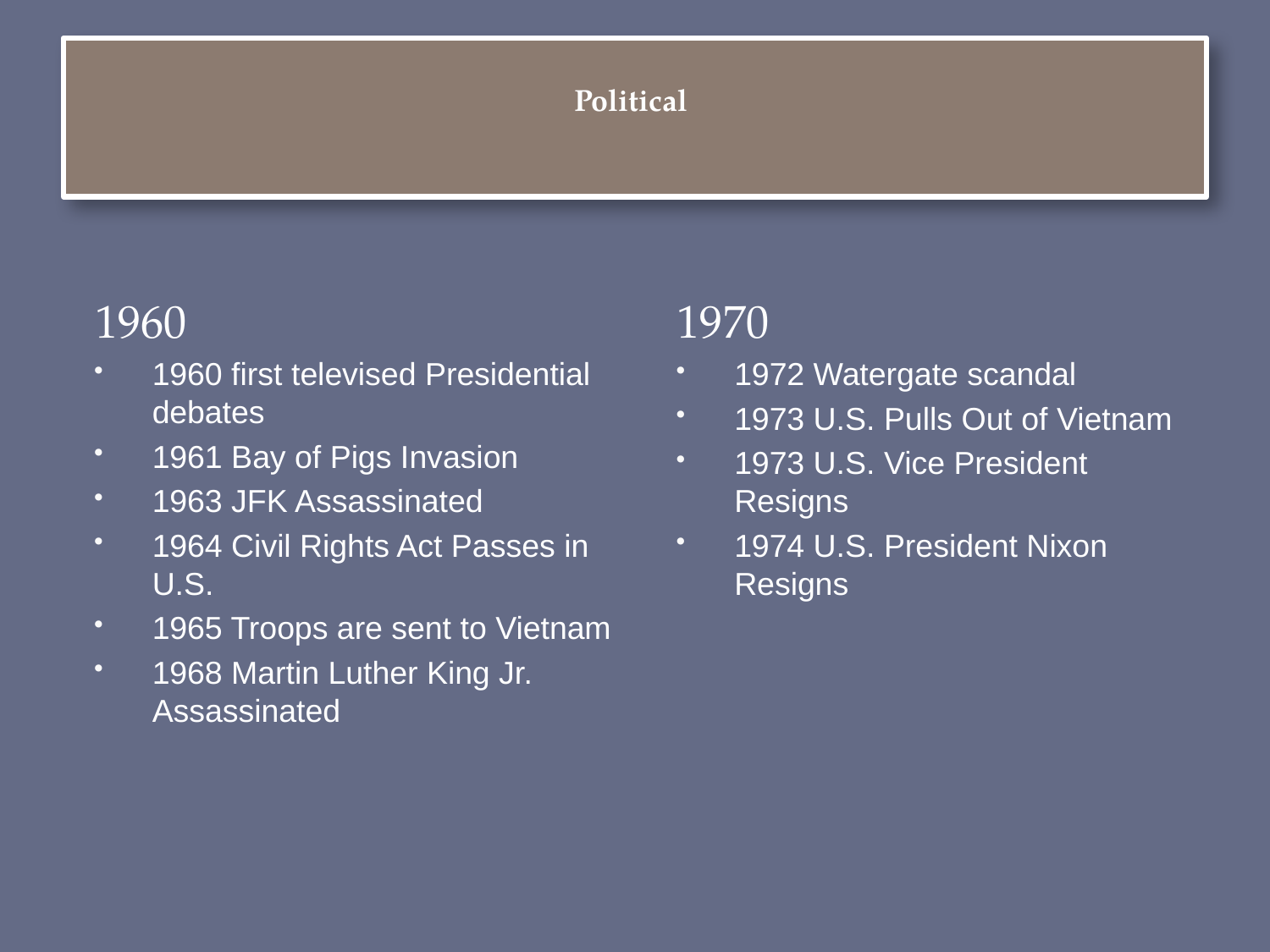

# Political

1960
1960 first televised Presidential debates
1961 Bay of Pigs Invasion
1963 JFK Assassinated
1964 Civil Rights Act Passes in U.S.
1965 Troops are sent to Vietnam
1968 Martin Luther King Jr. Assassinated

1970
1972 Watergate scandal
1973 U.S. Pulls Out of Vietnam
1973 U.S. Vice President Resigns
1974 U.S. President Nixon Resigns